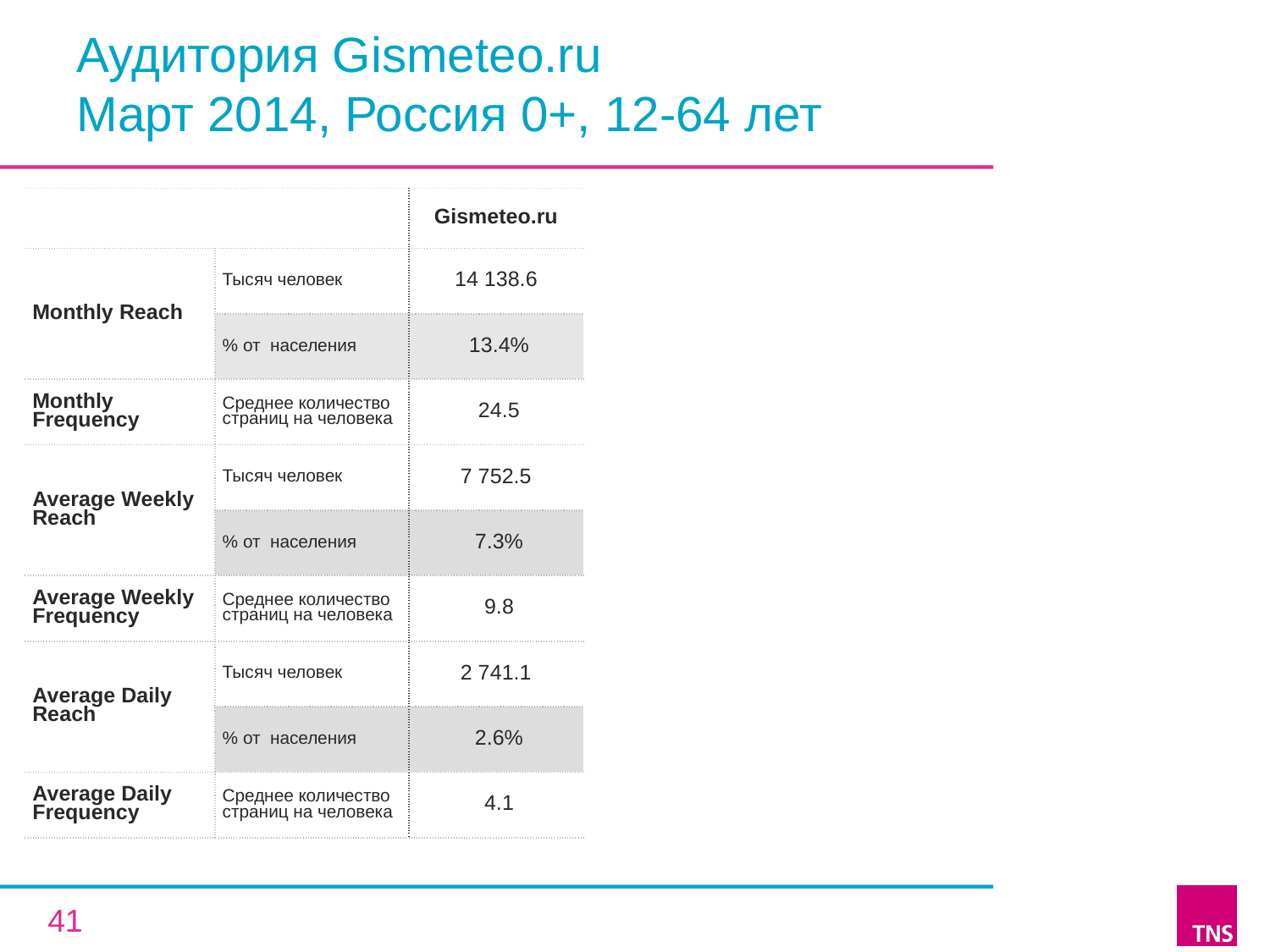

# Аудитория Gismeteo.ru Март 2014, Россия 0+, 12-64 лет
|  |  | Gismeteo.ru |
| --- | --- | --- |
| Monthly Reach | Тысяч человек | 14 138.6 |
|  | % от населения | 13.4% |
| Monthly Frequency | Среднее количество страниц на человека | 24.5 |
| Average Weekly Reach | Тысяч человек | 7 752.5 |
|  | % от населения | 7.3% |
| Average Weekly Frequency | Среднее количество страниц на человека | 9.8 |
| Average Daily Reach | Тысяч человек | 2 741.1 |
|  | % от населения | 2.6% |
| Average Daily Frequency | Среднее количество страниц на человека | 4.1 |

41